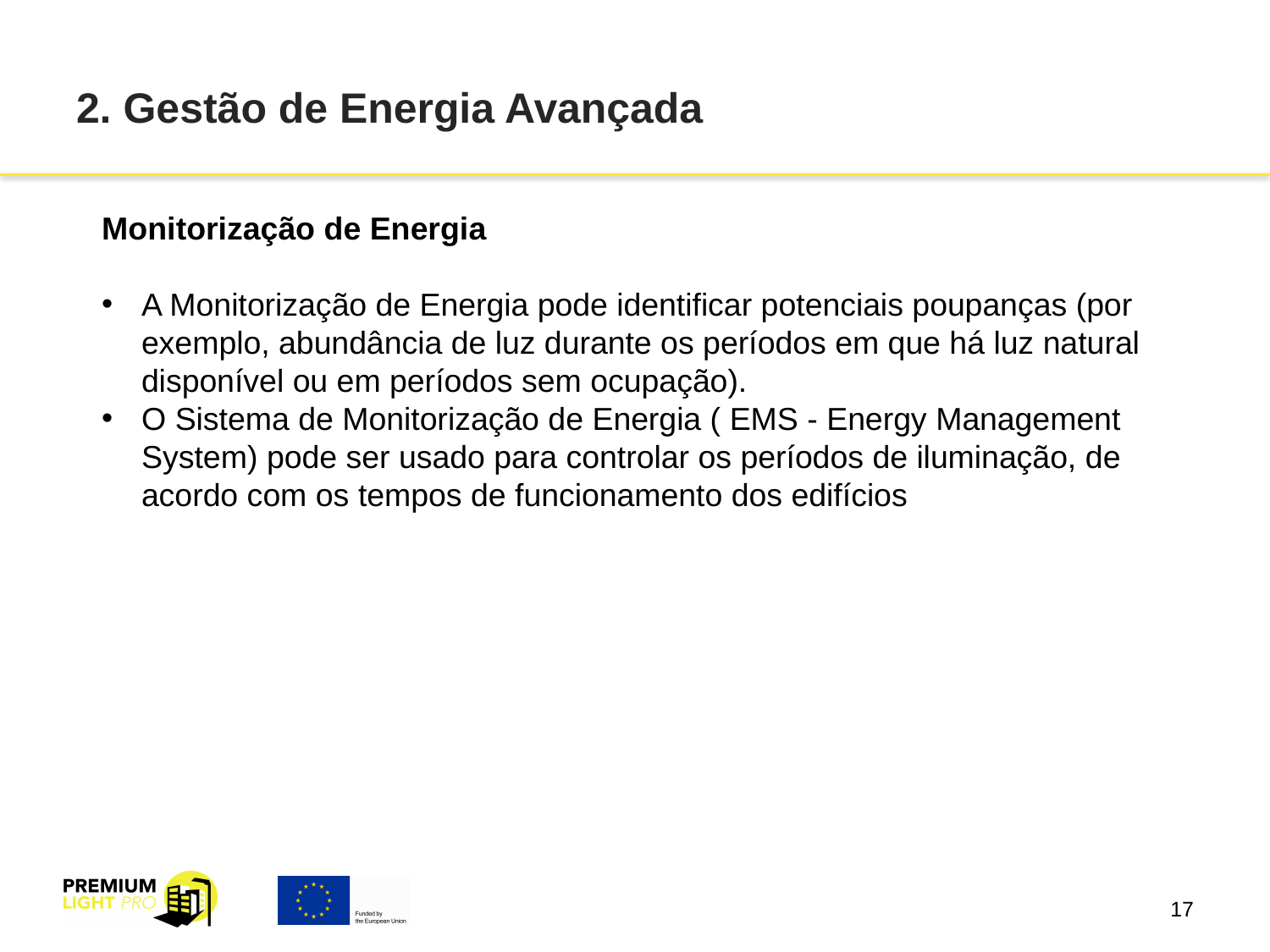

# 2. Gestão de Energia Avançada
Monitorização de Energia

A Monitorização de Energia pode identificar potenciais poupanças (por exemplo, abundância de luz durante os períodos em que há luz natural disponível ou em períodos sem ocupação).
O Sistema de Monitorização de Energia ( EMS - Energy Management System) pode ser usado para controlar os períodos de iluminação, de acordo com os tempos de funcionamento dos edifícios